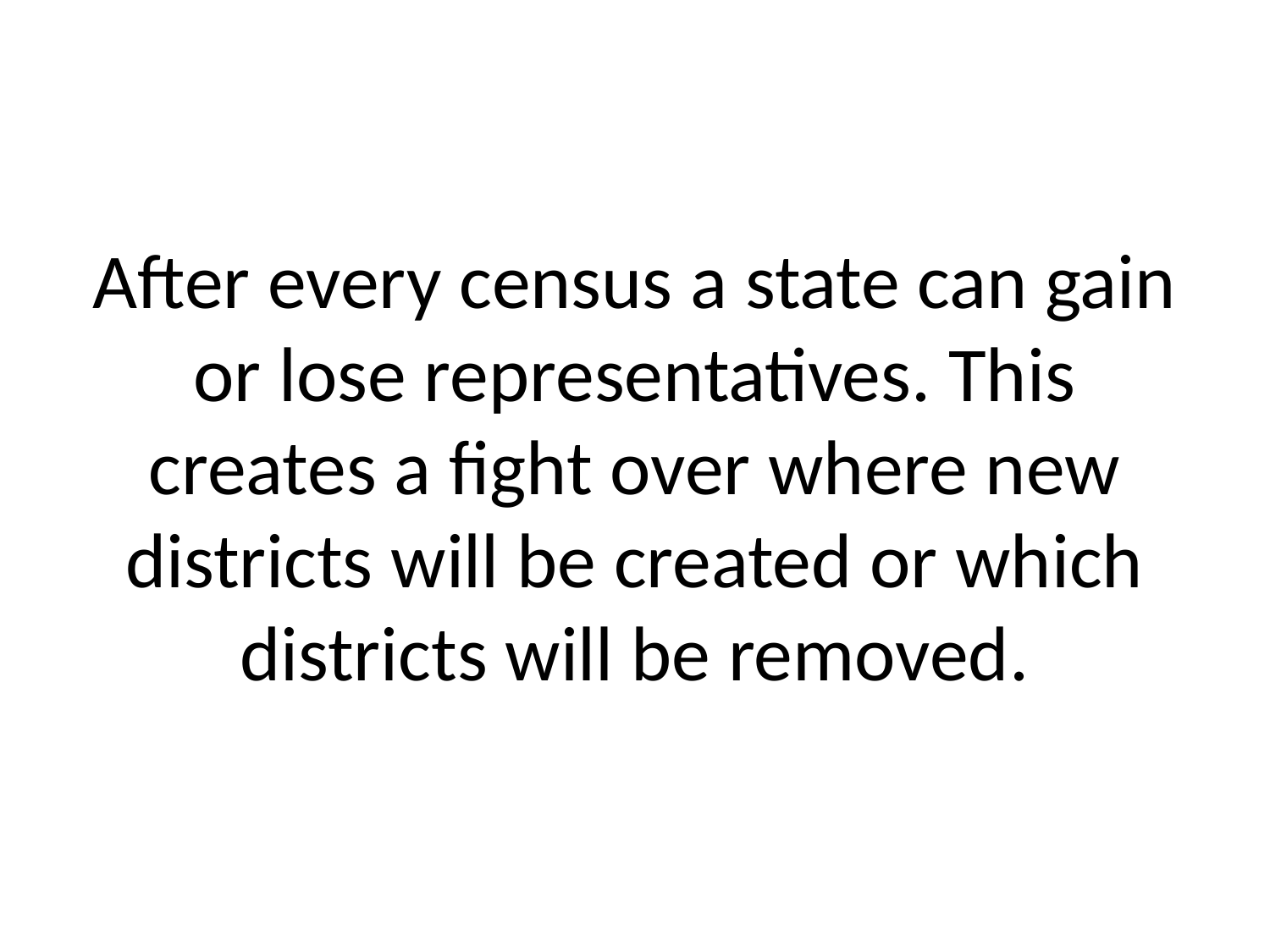

# After every census a state can gain or lose representatives. This creates a fight over where new districts will be created or which districts will be removed.